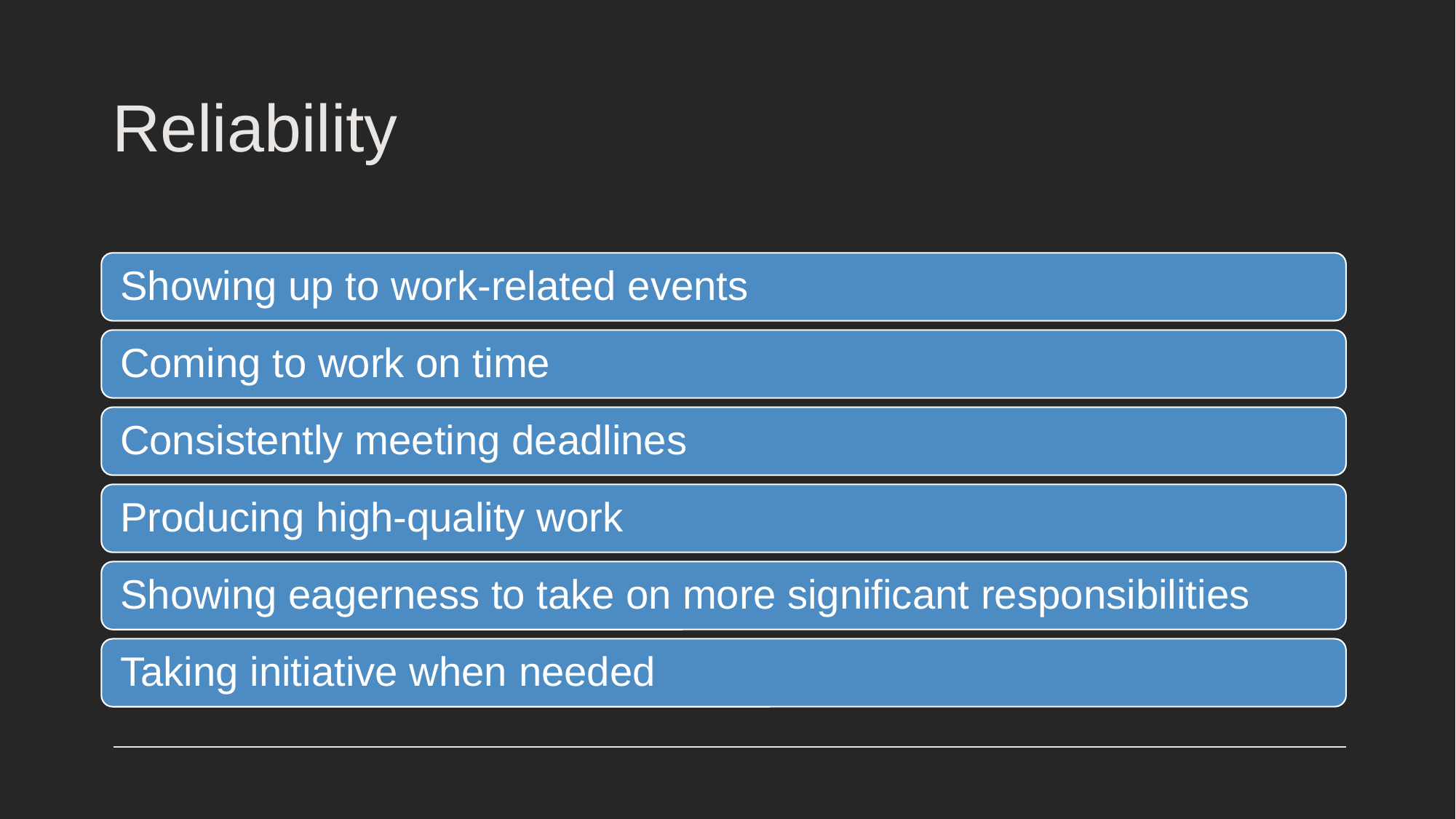

# Reliability
Showing up to work-related events
Coming to work on time
Consistently meeting deadlines
Producing high-quality work
Showing eagerness to take on more significant responsibilities
Taking initiative when needed